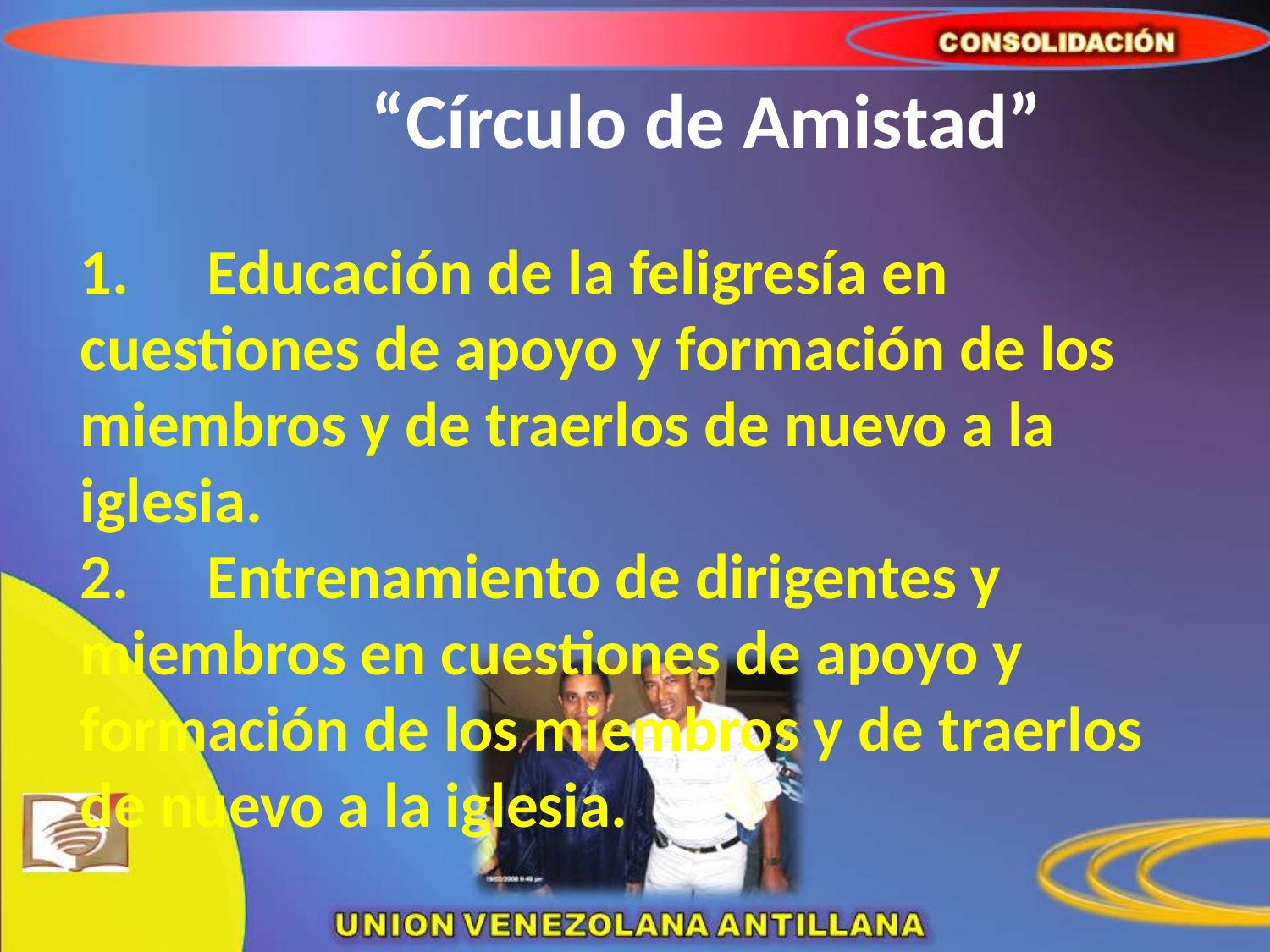

# “Círculo de Amistad”
	1.	Educación de la feligresía en cuestiones de apoyo y formación de los miembros y de traerlos de nuevo a la iglesia.
2.	Entrenamiento de dirigentes y miembros en cuestiones de apoyo y formación de los miembros y de traerlos de nuevo a la iglesia.